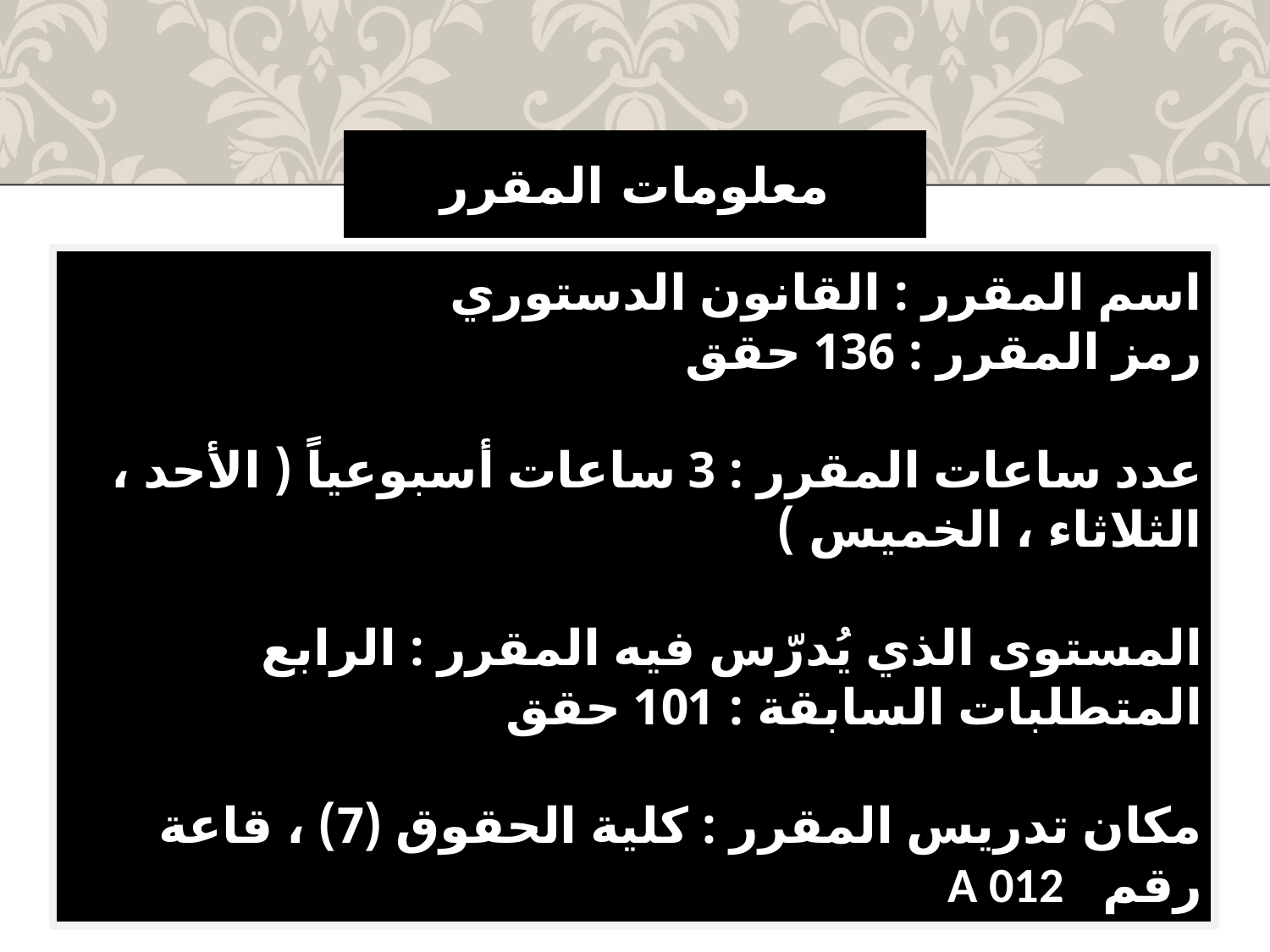

# معلومات المقرر
اسم المقرر : القانون الدستوري
رمز المقرر : 136 حقق

عدد ساعات المقرر : 3 ساعات أسبوعياً ( الأحد ، الثلاثاء ، الخميس )

المستوى الذي يُدرّس فيه المقرر : الرابع
المتطلبات السابقة : 101 حقق

مكان تدريس المقرر : كلية الحقوق (7) ، قاعة رقم   A 012